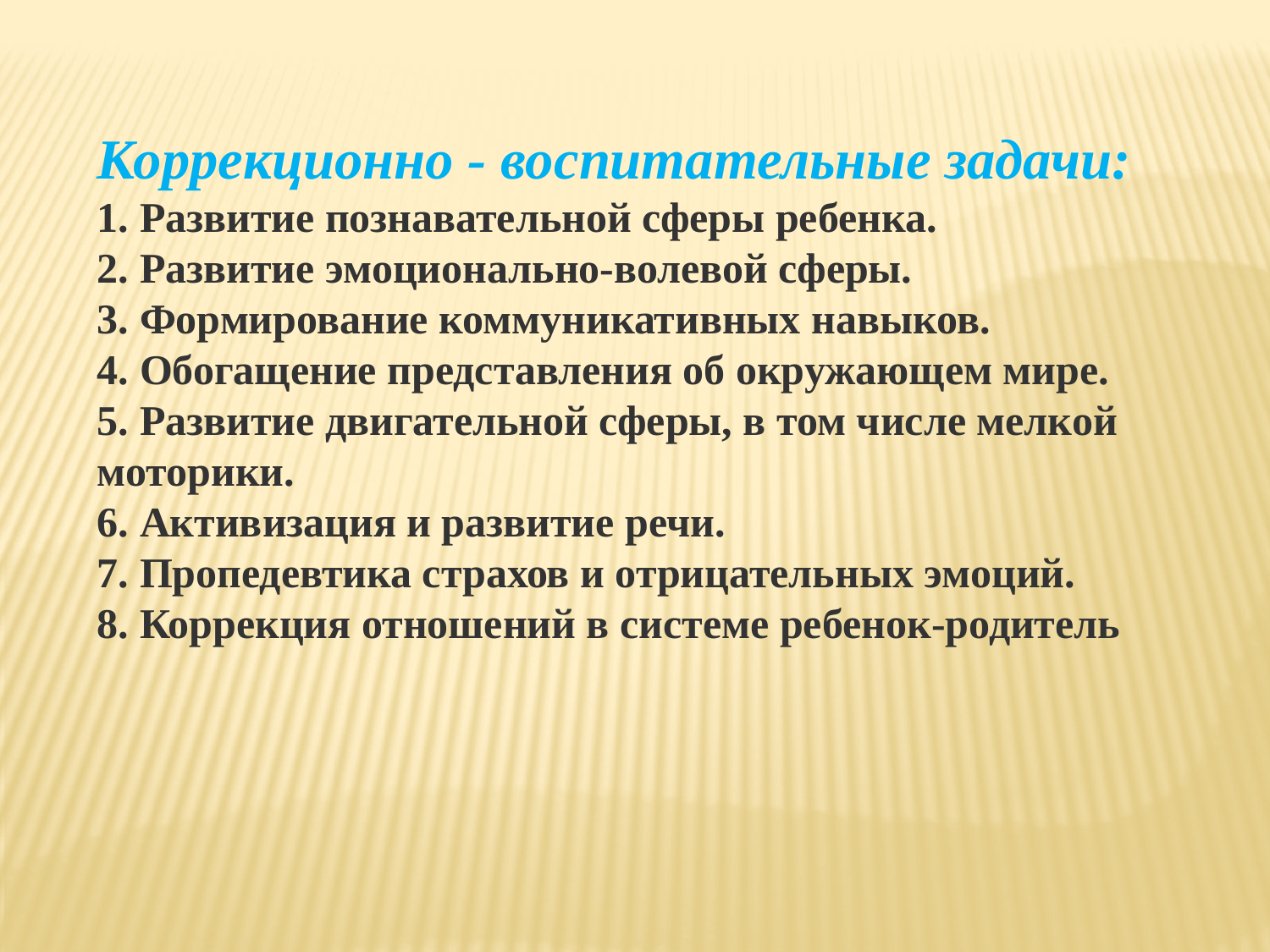

Коррекционно - воспитательные задачи:
1. Развитие познавательной сферы ребенка.
2. Развитие эмоционально-волевой сферы.
3. Формирование коммуникативных навыков.
4. Обогащение представления об окружающем мире.
5. Развитие двигательной сферы, в том числе мелкой моторики.
6. Активизация и развитие речи.
7. Пропедевтика страхов и отрицательных эмоций.
8. Коррекция отношений в системе ребенок-родитель